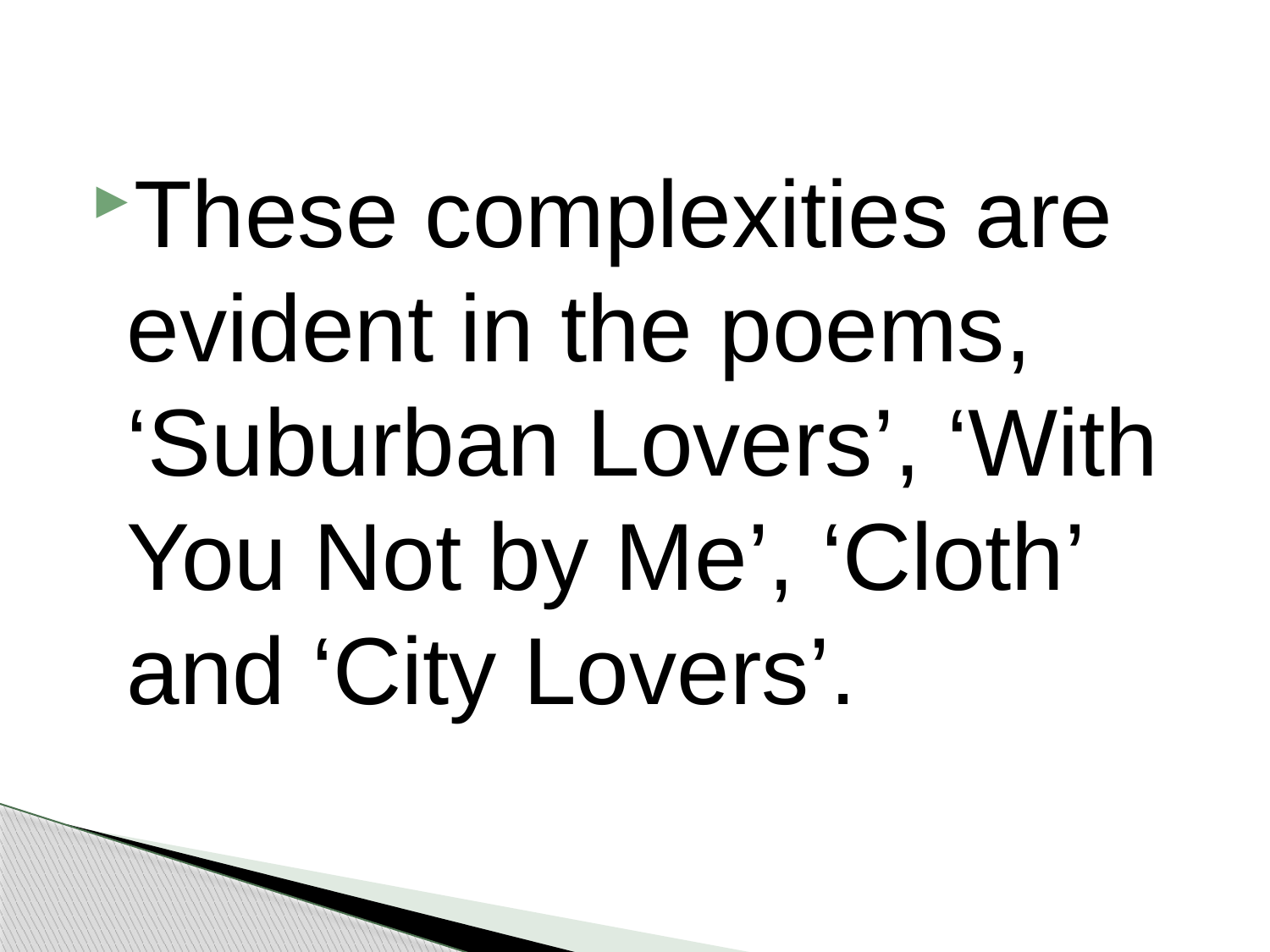

#
These complexities are evident in the poems, ‘Suburban Lovers’, ‘With You Not by Me’, ‘Cloth’ and ‘City Lovers’.